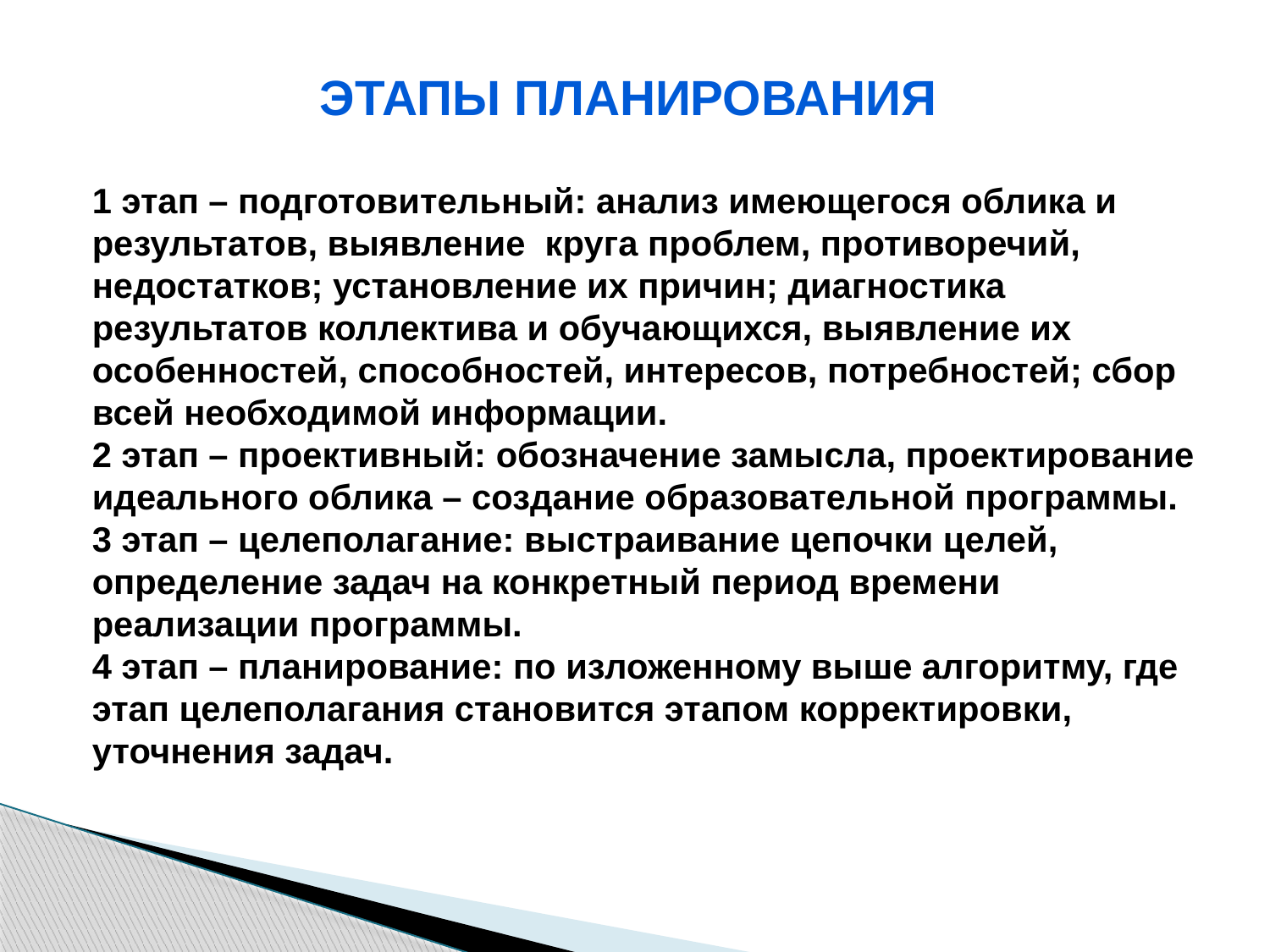

Этапы планирования
1 этап – подготовительный: анализ имеющегося облика и результатов, выявление  круга проблем, противоречий, недостатков; установление их причин; диагностика результатов коллектива и обучающихся, выявление их особенностей, способностей, интересов, потребностей; сбор всей необходимой информации.
2 этап – проективный: обозначение замысла, пpoектиpoвaниe идеального облика – создание образовательной программы.
3 этап – целеполагание: выстраивание цепочки целей, определение задач на конкретный период времени реализации программы.
4 этап – планирование: по изложенному выше алгоритму, где этап целеполагания становится этапом корректировки, уточнения задач.